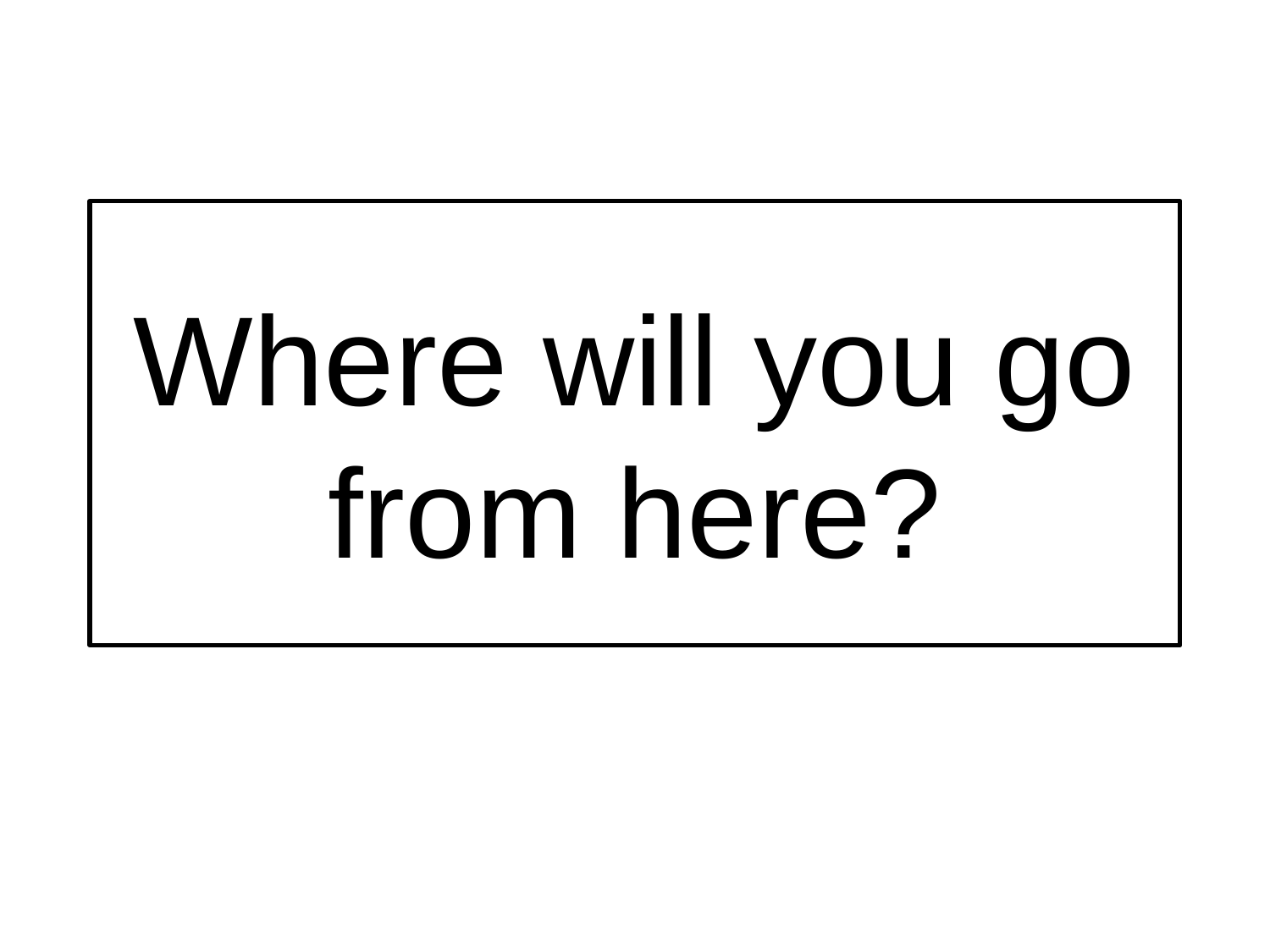

# Where will you go from here?